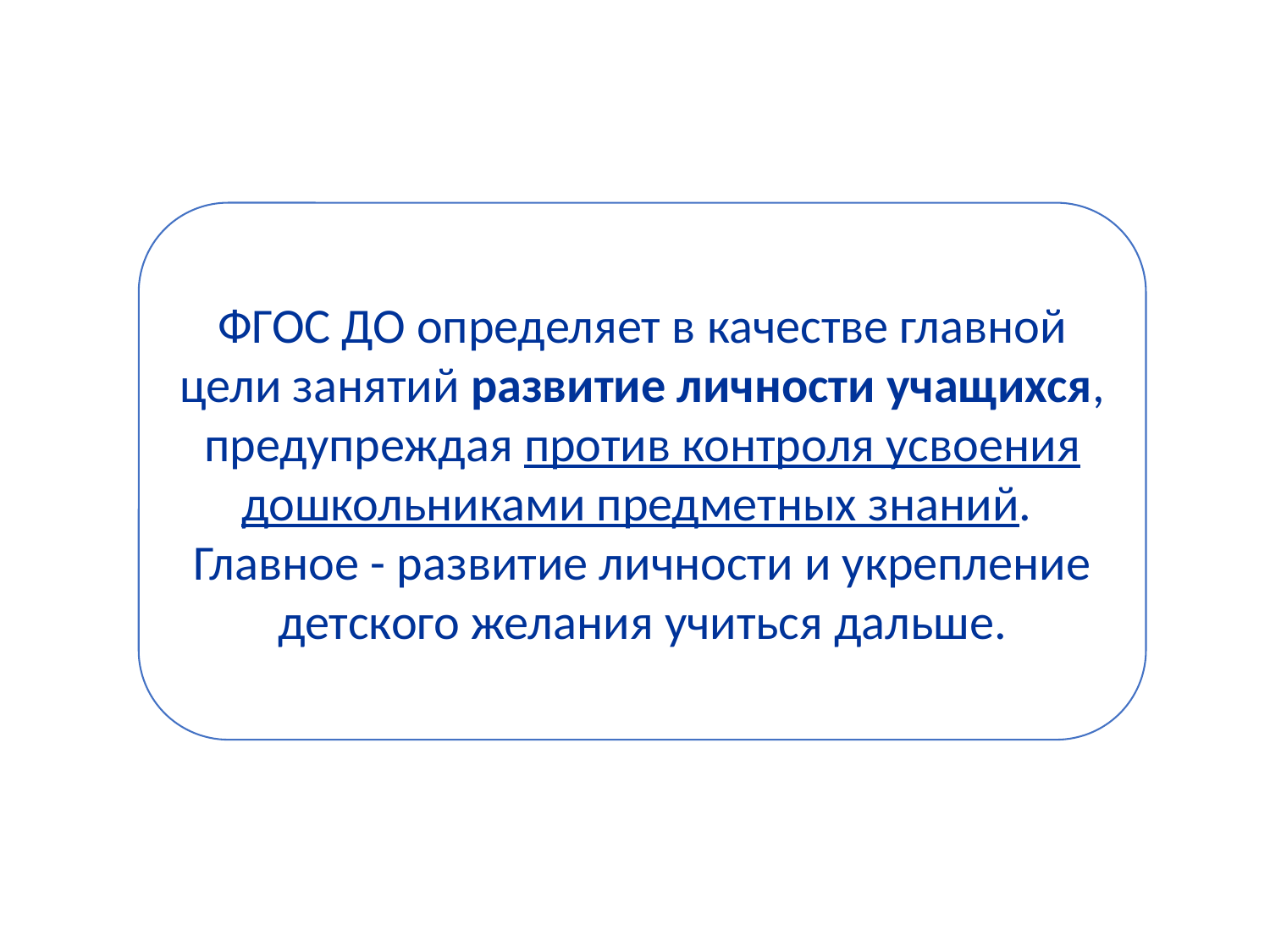

ФГОС ДО определяет в качестве главной цели занятий развитие личности учащихся, предупреждая против контроля усвоения дошкольниками предметных знаний.
Главное - развитие личности и укрепление детского желания учиться дальше.